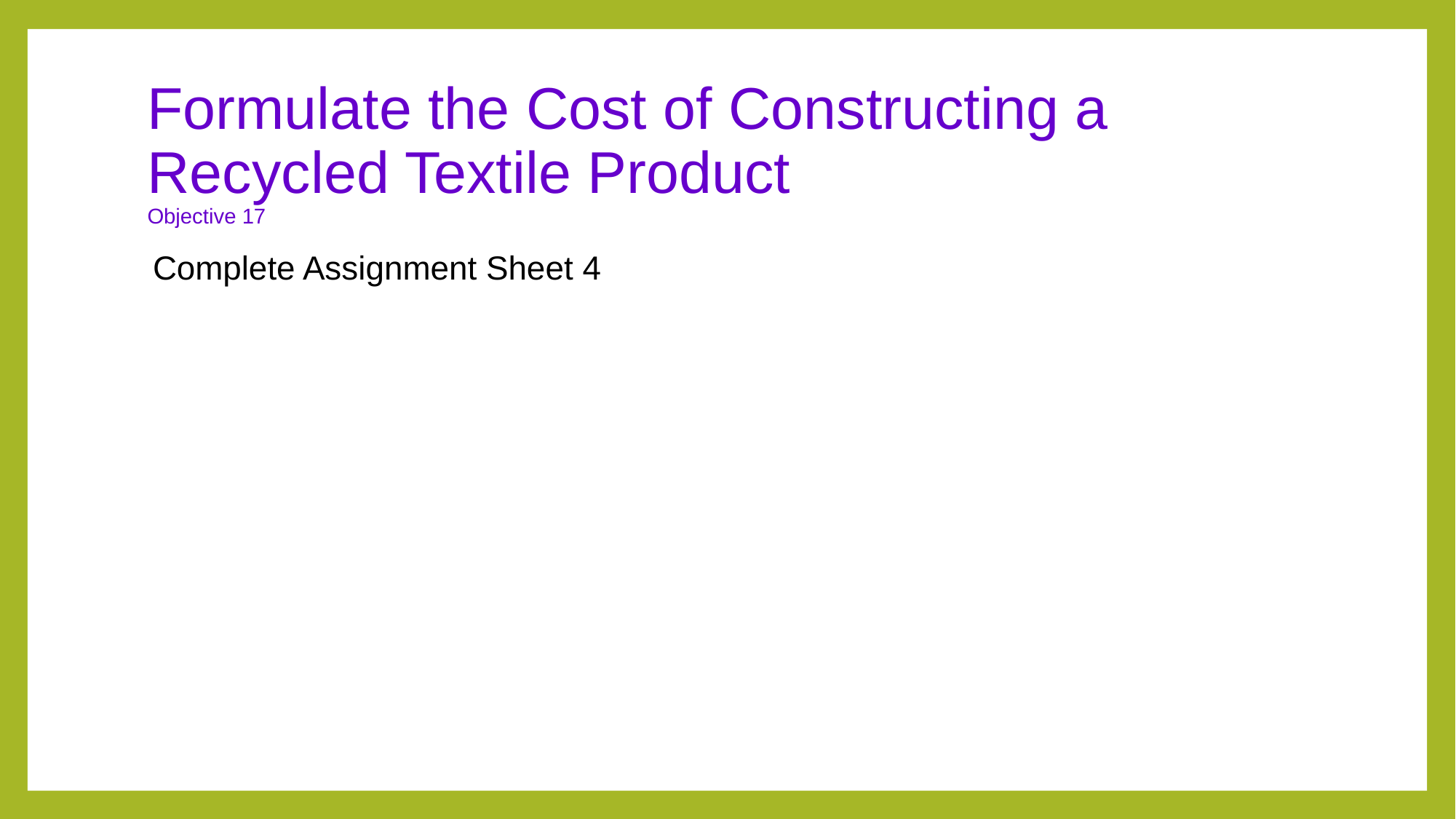

# Formulate the Cost of Constructing a Recycled Textile Product Objective 17
Complete Assignment Sheet 4